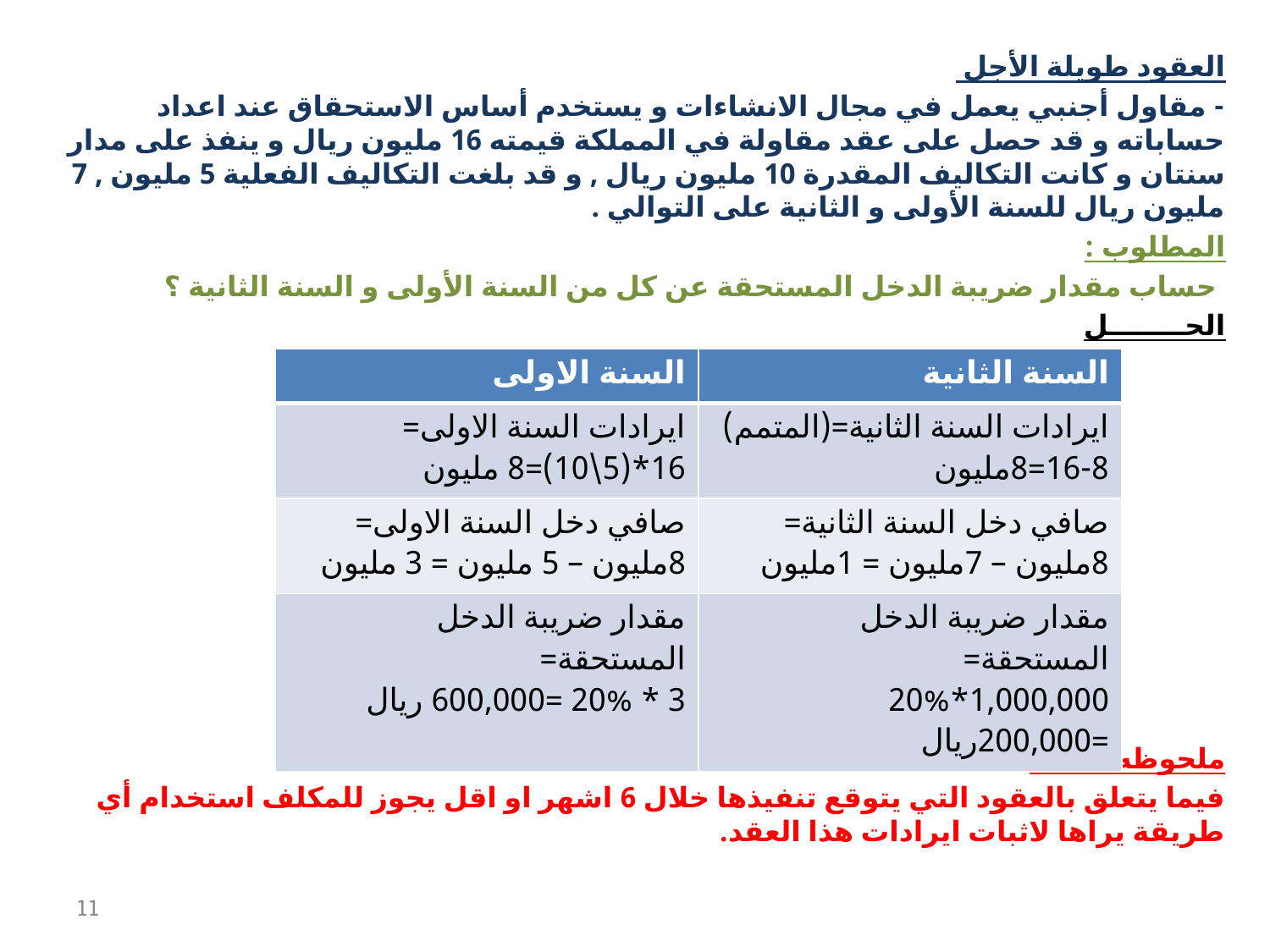

العقود طويلة الأجل
- مقاول أجنبي يعمل في مجال الانشاءات و يستخدم أساس الاستحقاق عند اعداد حساباته و قد حصل على عقد مقاولة في المملكة قيمته 16 مليون ريال و ينفذ على مدار سنتان و كانت التكاليف المقدرة 10 مليون ريال , و قد بلغت التكاليف الفعلية 5 مليون , 7 مليون ريال للسنة الأولى و الثانية على التوالي .
المطلوب :
 حساب مقدار ضريبة الدخل المستحقة عن كل من السنة الأولى و السنة الثانية ؟
الحــــــــل

ملحوظه هامة/
فيما يتعلق بالعقود التي يتوقع تنفيذها خلال 6 اشهر او اقل يجوز للمكلف استخدام أي طريقة يراها لاثبات ايرادات هذا العقد.
| السنة الاولى | السنة الثانية |
| --- | --- |
| ايرادات السنة الاولى= 16\*(5\10)=8 مليون | ايرادات السنة الثانية=(المتمم) 16-8=8مليون |
| صافي دخل السنة الاولى= 8مليون – 5 مليون = 3 مليون | صافي دخل السنة الثانية= 8مليون – 7مليون = 1مليون |
| مقدار ضريبة الدخل المستحقة= 3 \* 20% =600,000 ريال | مقدار ضريبة الدخل المستحقة= 1,000,000\*20% =200,000ريال |
11